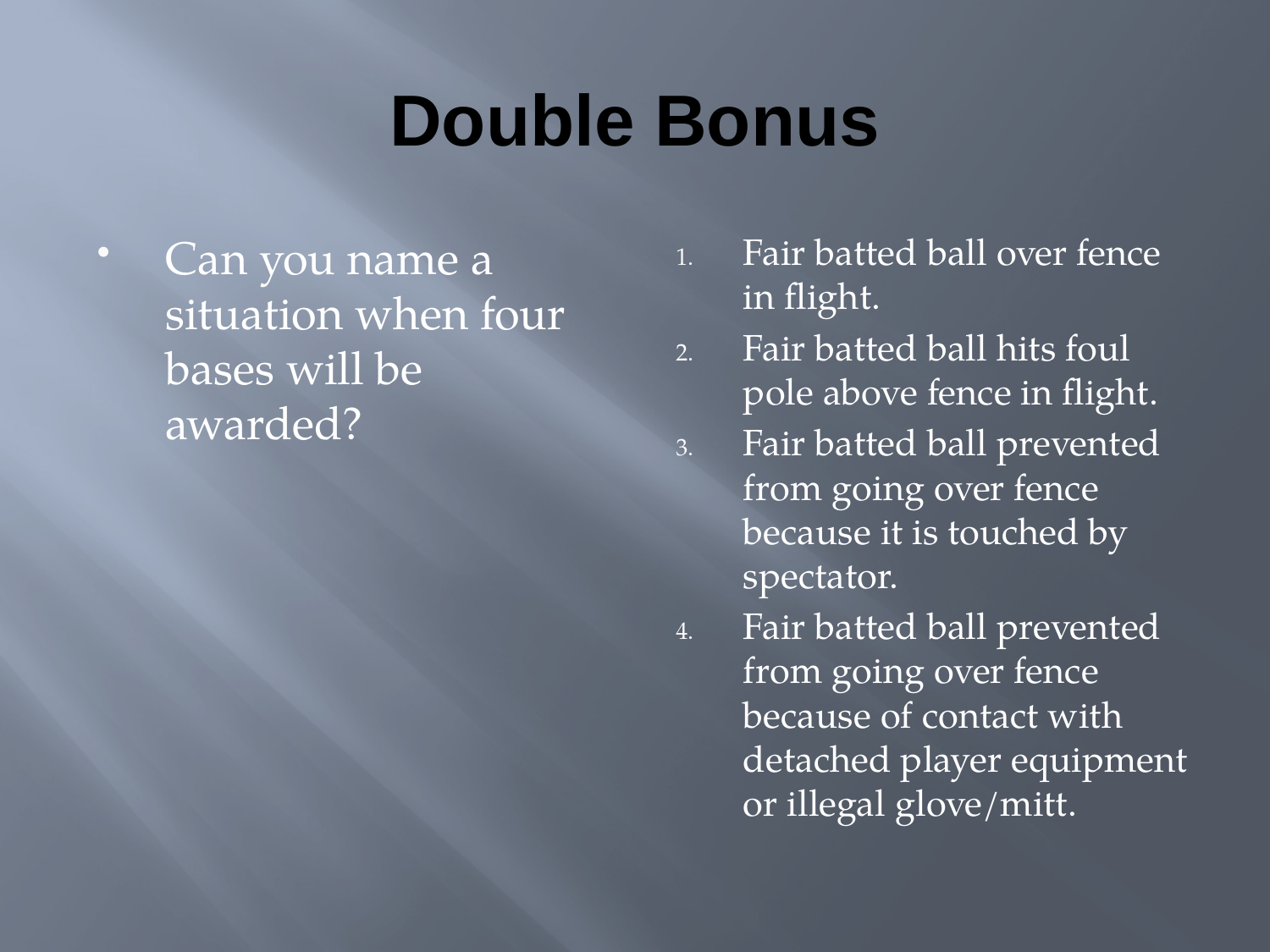

# Double Bonus
Can you name a situation when four bases will be awarded?
Fair batted ball over fence in flight.
Fair batted ball hits foul pole above fence in flight.
Fair batted ball prevented from going over fence because it is touched by spectator.
Fair batted ball prevented from going over fence because of contact with detached player equipment or illegal glove/mitt.